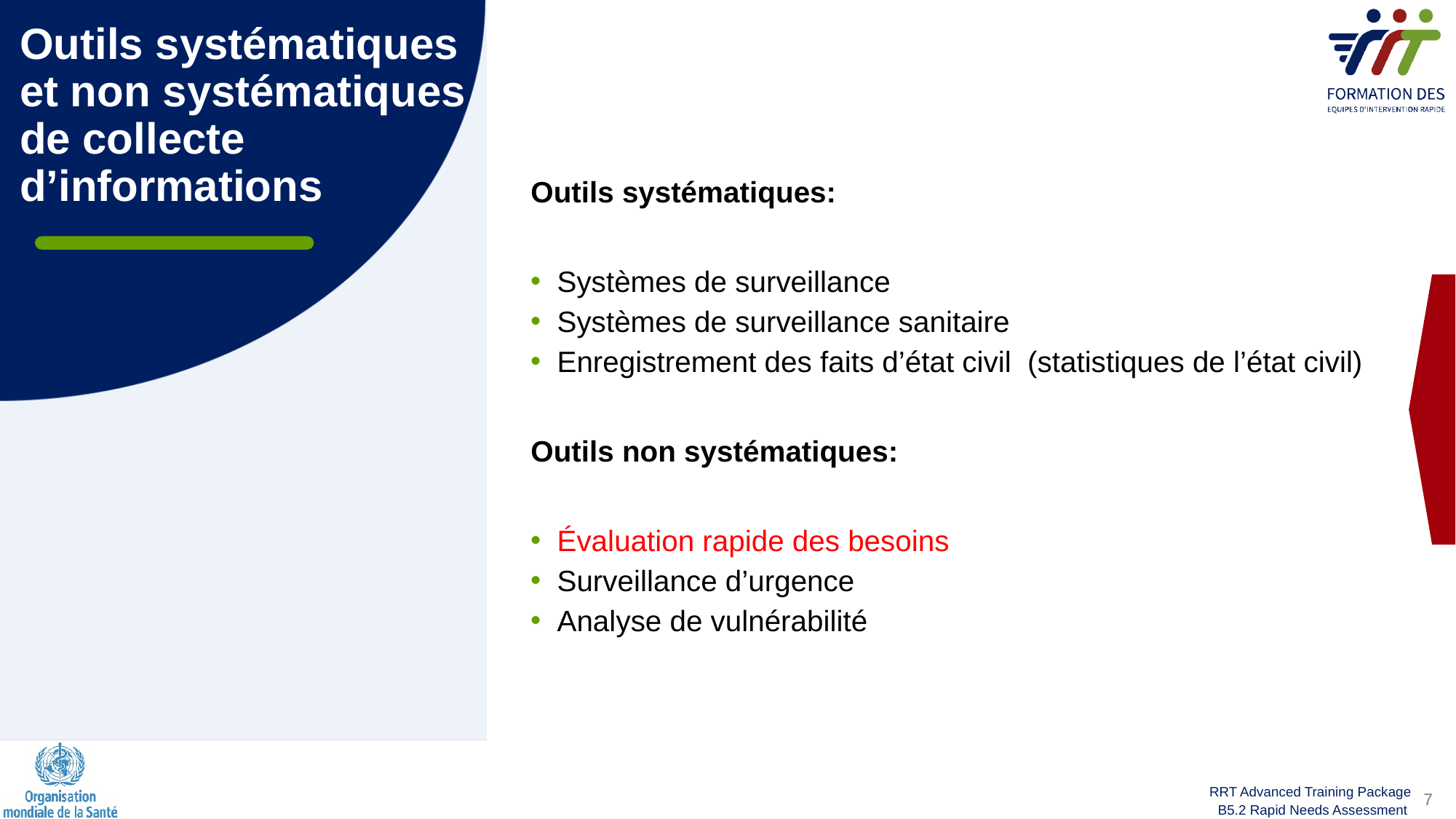

# Outils systématiques et non systématiques de collecte d’informations
Outils systématiques:

Systèmes de surveillance
Systèmes de surveillance sanitaire
Enregistrement des faits d’état civil  (statistiques de l’état civil)

Outils non systématiques:

Évaluation rapide des besoins
Surveillance d’urgence
Analyse de vulnérabilité